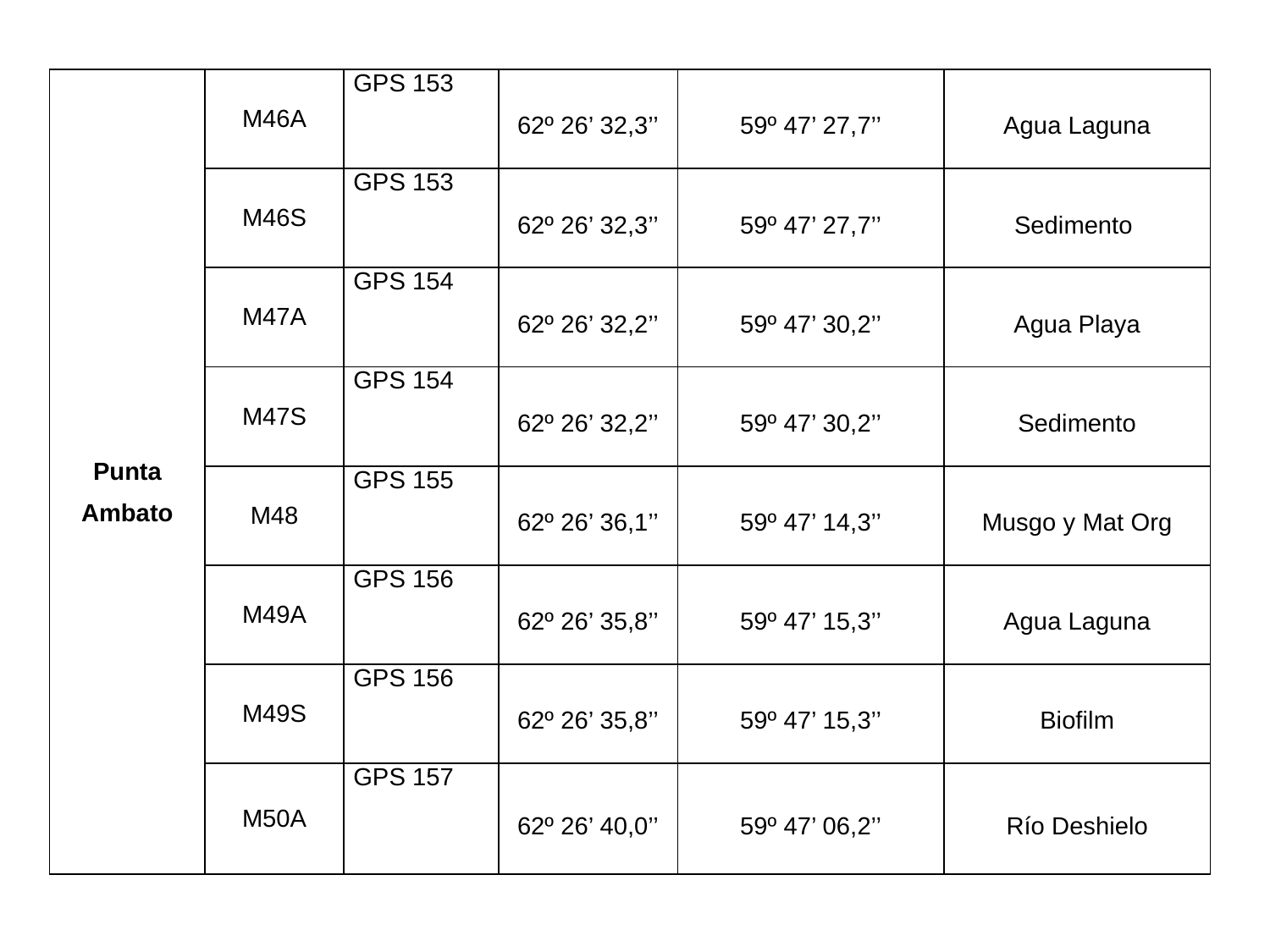

| Punta Ambato | M46A | GPS 153 | 62º 26’ 32,3’’ | 59º 47’ 27,7’’ | Agua Laguna |
| --- | --- | --- | --- | --- | --- |
|  | M46S | GPS 153 | 62º 26’ 32,3’’ | 59º 47’ 27,7’’ | Sedimento |
|  | M47A | GPS 154 | 62º 26’ 32,2’’ | 59º 47’ 30,2’’ | Agua Playa |
|  | M47S | GPS 154 | 62º 26’ 32,2’’ | 59º 47’ 30,2’’ | Sedimento |
|  | M48 | GPS 155 | 62º 26’ 36,1’’ | 59º 47’ 14,3’’ | Musgo y Mat Org |
|  | M49A | GPS 156 | 62º 26’ 35,8’’ | 59º 47’ 15,3’’ | Agua Laguna |
|  | M49S | GPS 156 | 62º 26’ 35,8’’ | 59º 47’ 15,3’’ | Biofilm |
|  | M50A | GPS 157 | 62º 26’ 40,0’’ | 59º 47’ 06,2’’ | Río Deshielo |